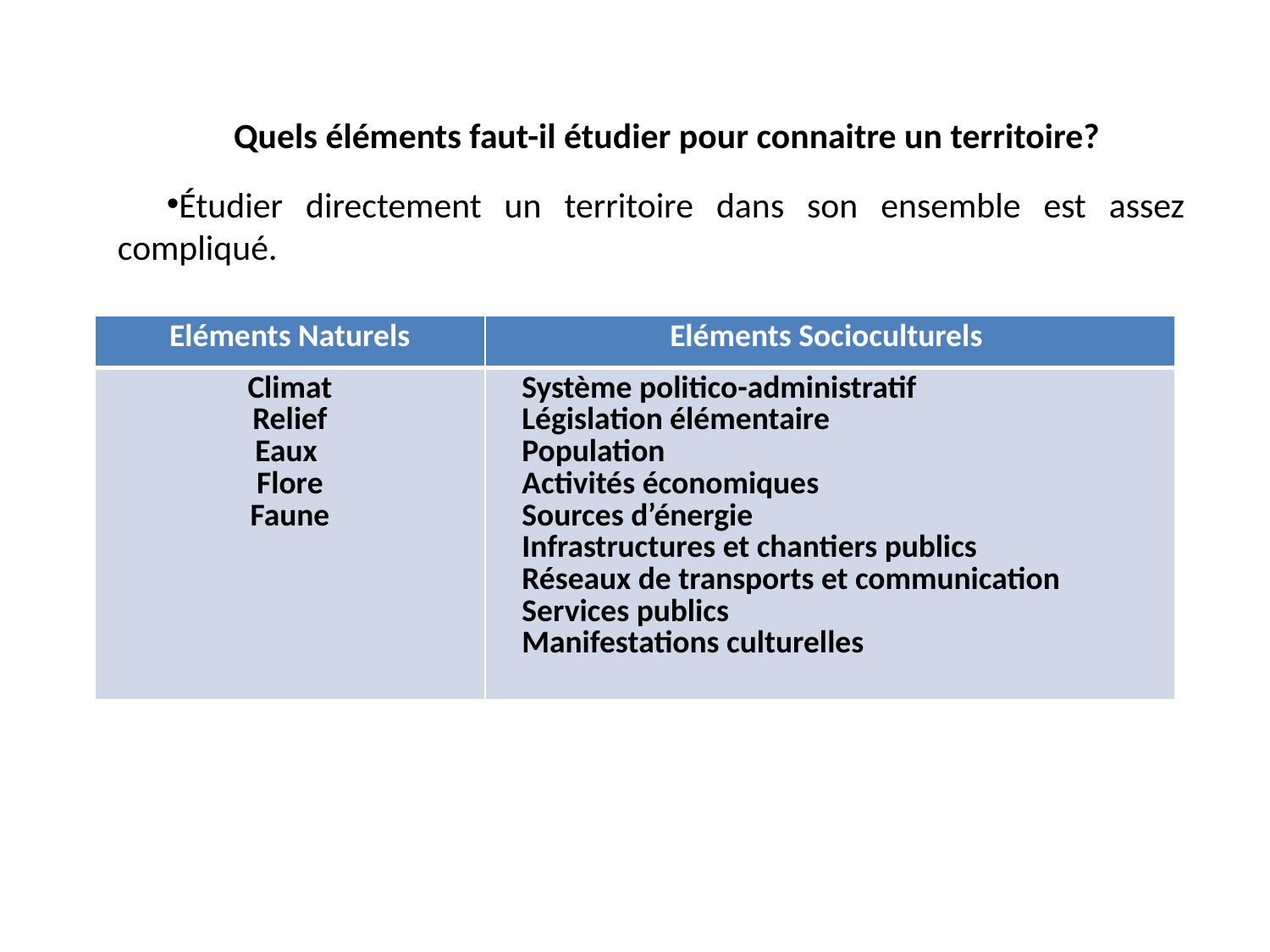

# Quels éléments faut-il étudier pour connaitre un territoire?
Étudier directement un territoire dans son ensemble est assez compliqué.

| Eléments Naturels | Eléments Socioculturels |
| --- | --- |
| Climat Relief Eaux Flore Faune | Système politico-administratif Législation élémentaire Population Activités économiques Sources d’énergie Infrastructures et chantiers publics Réseaux de transports et communication Services publics Manifestations culturelles |